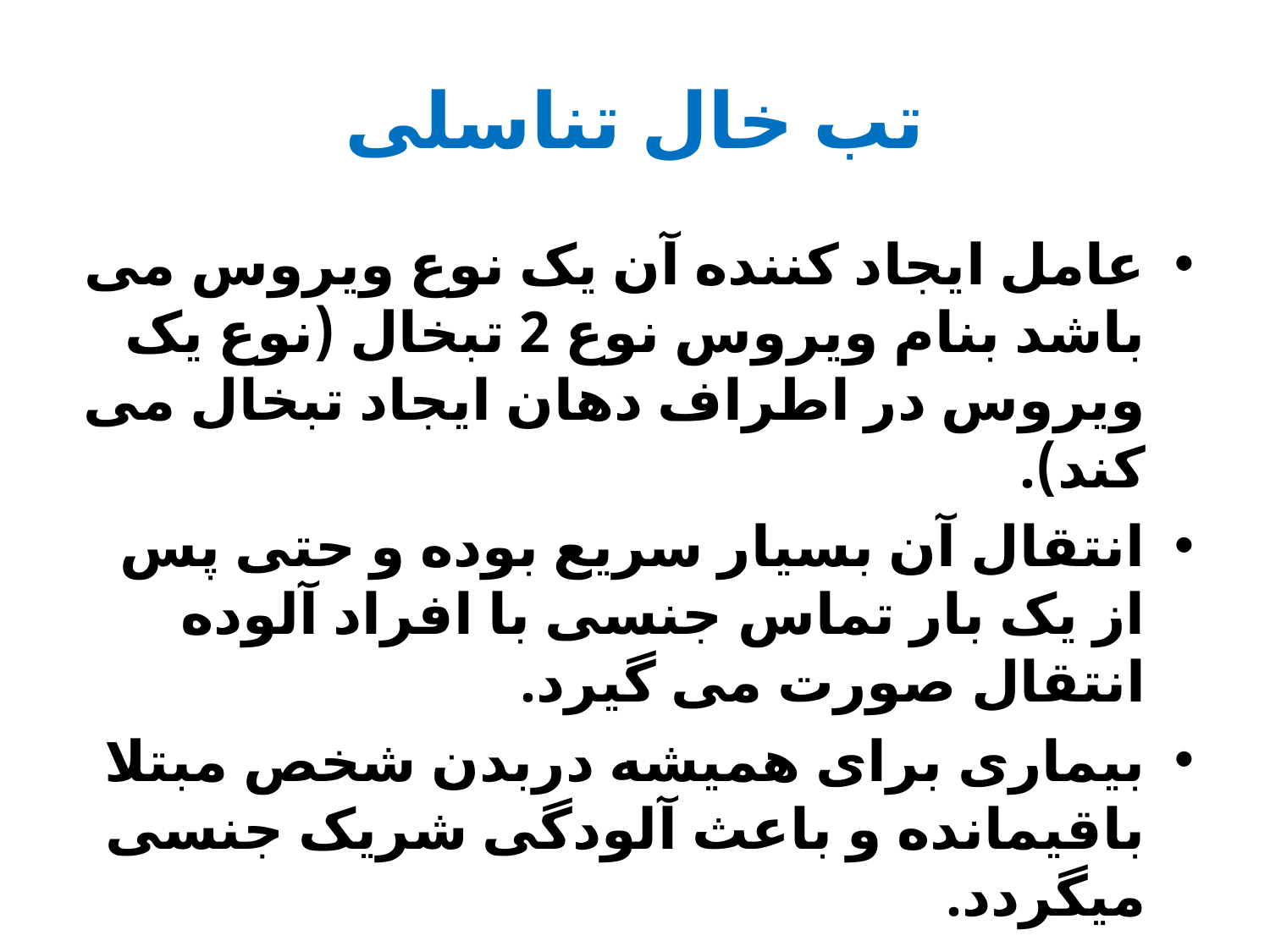

# تب خال تناسلی
عامل ایجاد کننده آن یک نوع ویروس می باشد بنام ویروس نوع 2 تبخال (نوع یک ویروس در اطراف دهان ایجاد تبخال می کند).
انتقال آن بسیار سریع بوده و حتی پس از یک بار تماس جنسی با افراد آلوده انتقال صورت می گیرد.
بیماری برای همیشه دربدن شخص مبتلا باقیمانده و باعث آلودگی شریک جنسی میگردد.